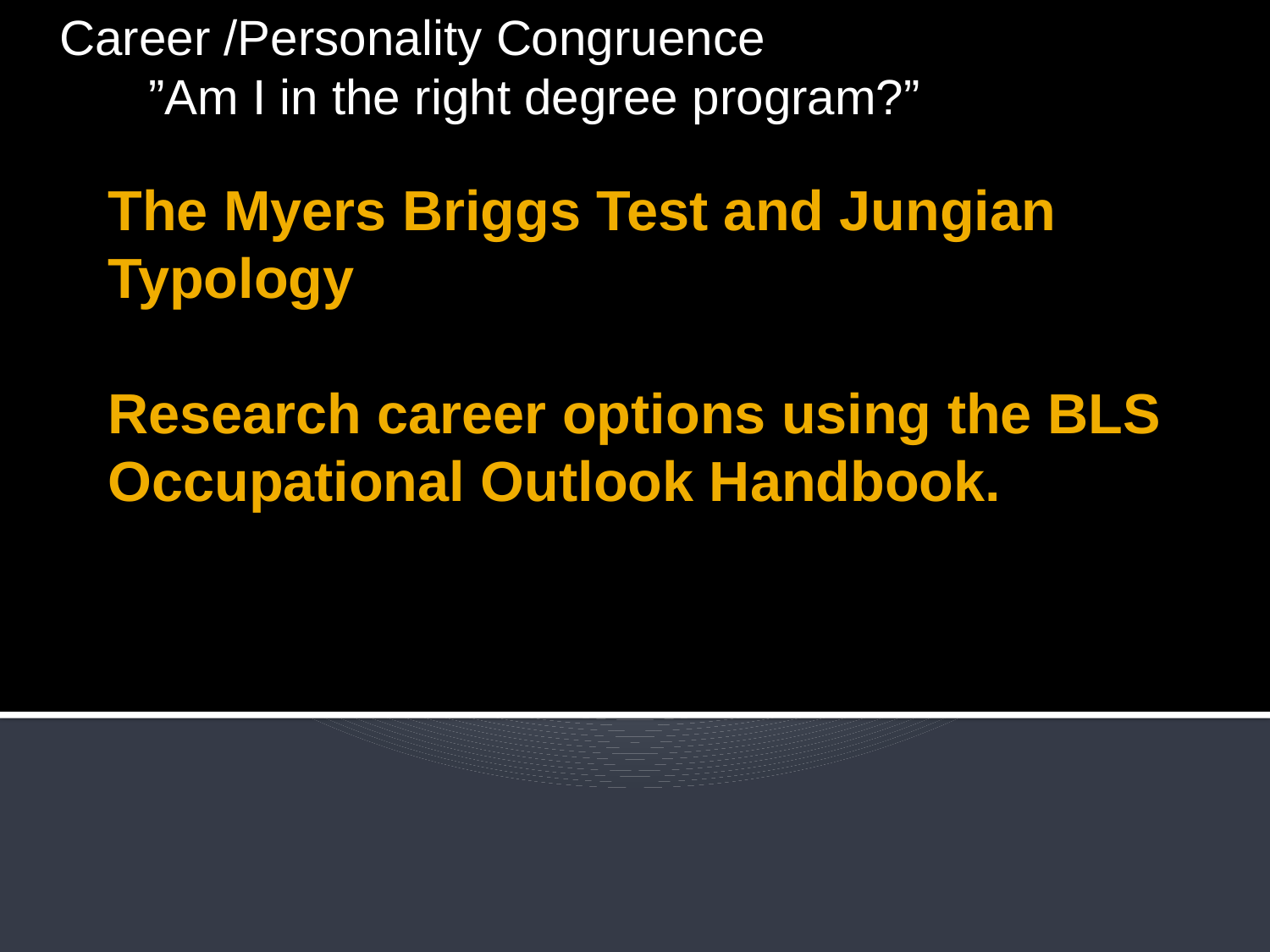

Career /Personality Congruence
	”Am I in the right degree program?”

# The Myers Briggs Test and Jungian Typology Research career options using the BLS Occupational Outlook Handbook.